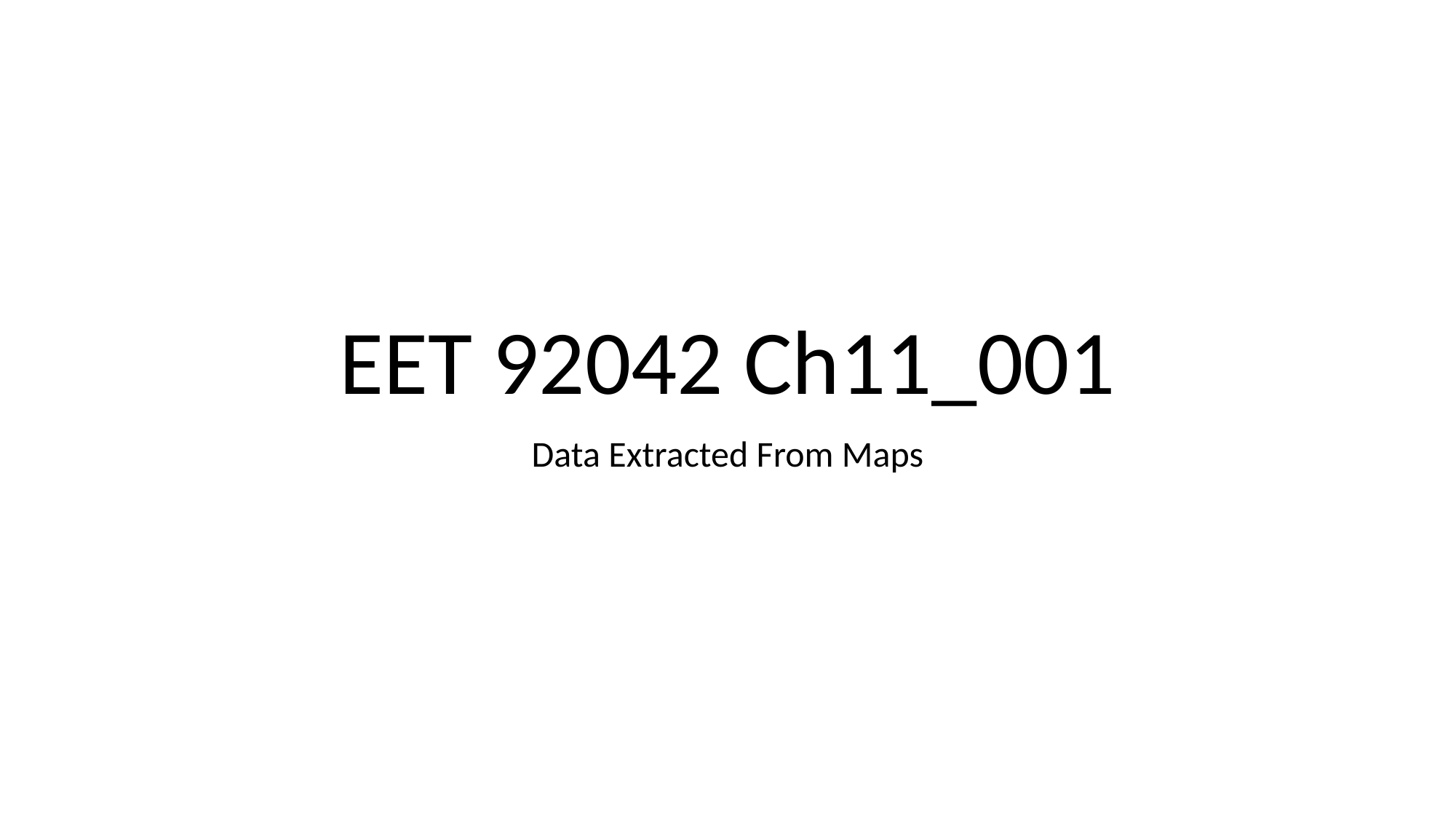

# EET 92042 Ch11_001
Data Extracted From Maps